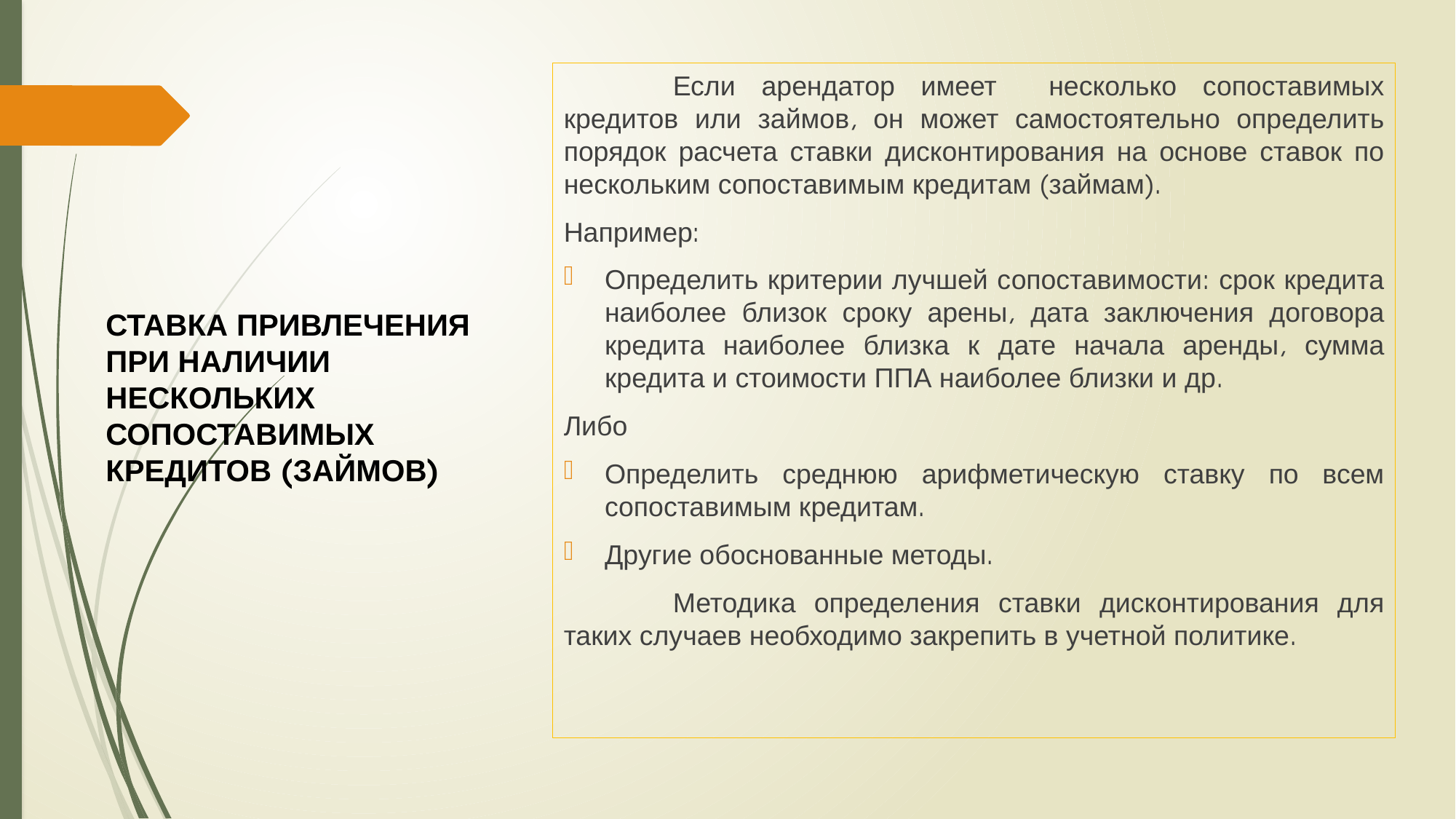

Если арендатор имеет  несколько сопоставимых кредитов или займов, он может самостоятельно определить порядок расчета ставки дисконтирования на основе ставок по нескольким сопоставимым кредитам (займам).
Например:
Определить критерии лучшей сопоставимости: срок кредита наиболее близок сроку арены, дата заключения договора кредита наиболее близка к дате начала аренды, сумма кредита и стоимости ППА наиболее близки и др.
Либо
Определить среднюю арифметическую ставку по всем сопоставимым кредитам.
Другие обоснованные методы.
	Методика определения ставки дисконтирования для таких случаев необходимо закрепить в учетной политике.

Ставка привлечения при наличии нескольких сопоставимых кредитов (займов)